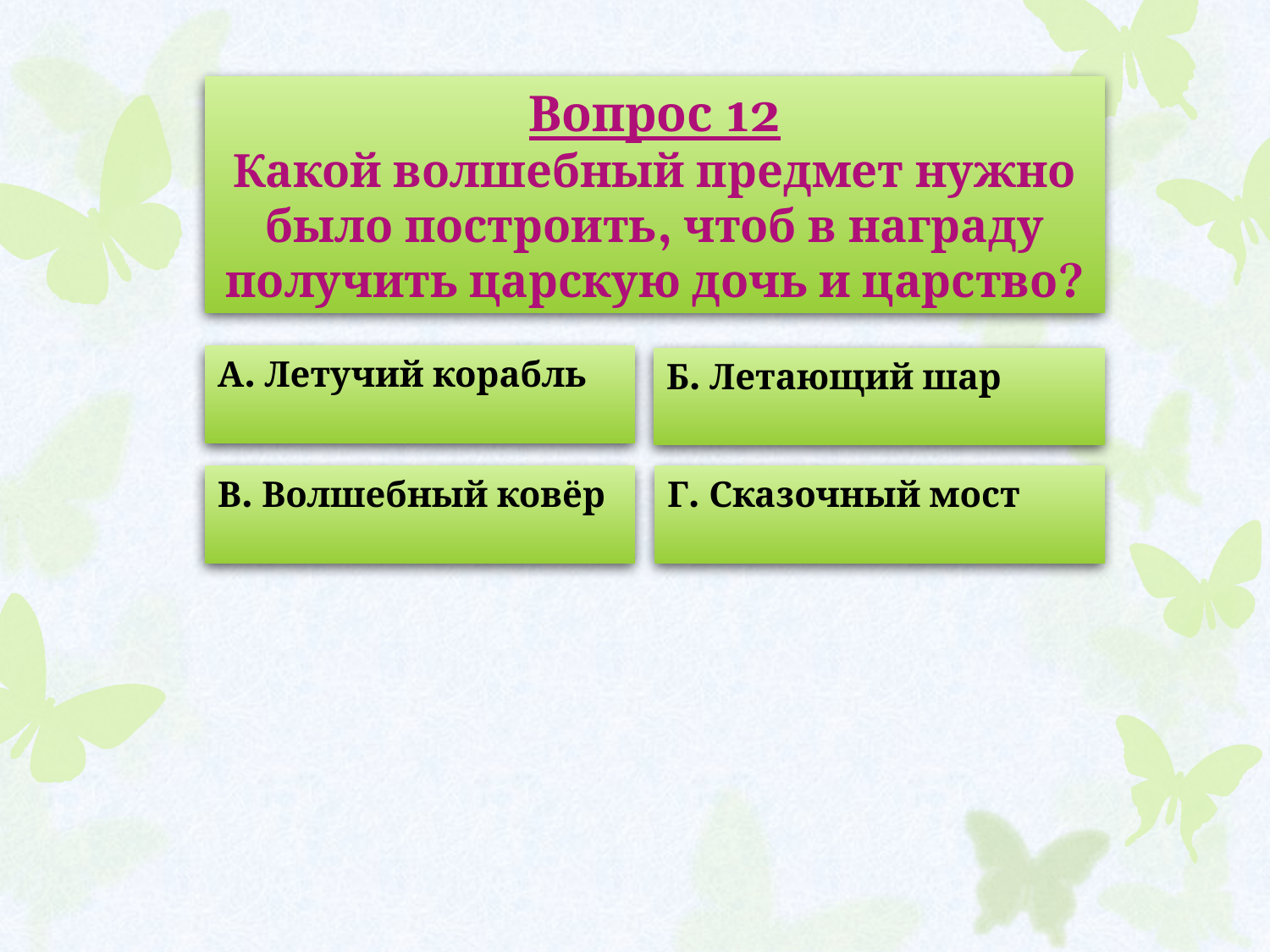

Вопрос 12
Какой волшебный предмет нужно было построить, чтоб в награду получить царскую дочь и царство?
А. Летучий корабль

Б. Летающий шар

В. Волшебный ковёр

Г. Сказочный мост